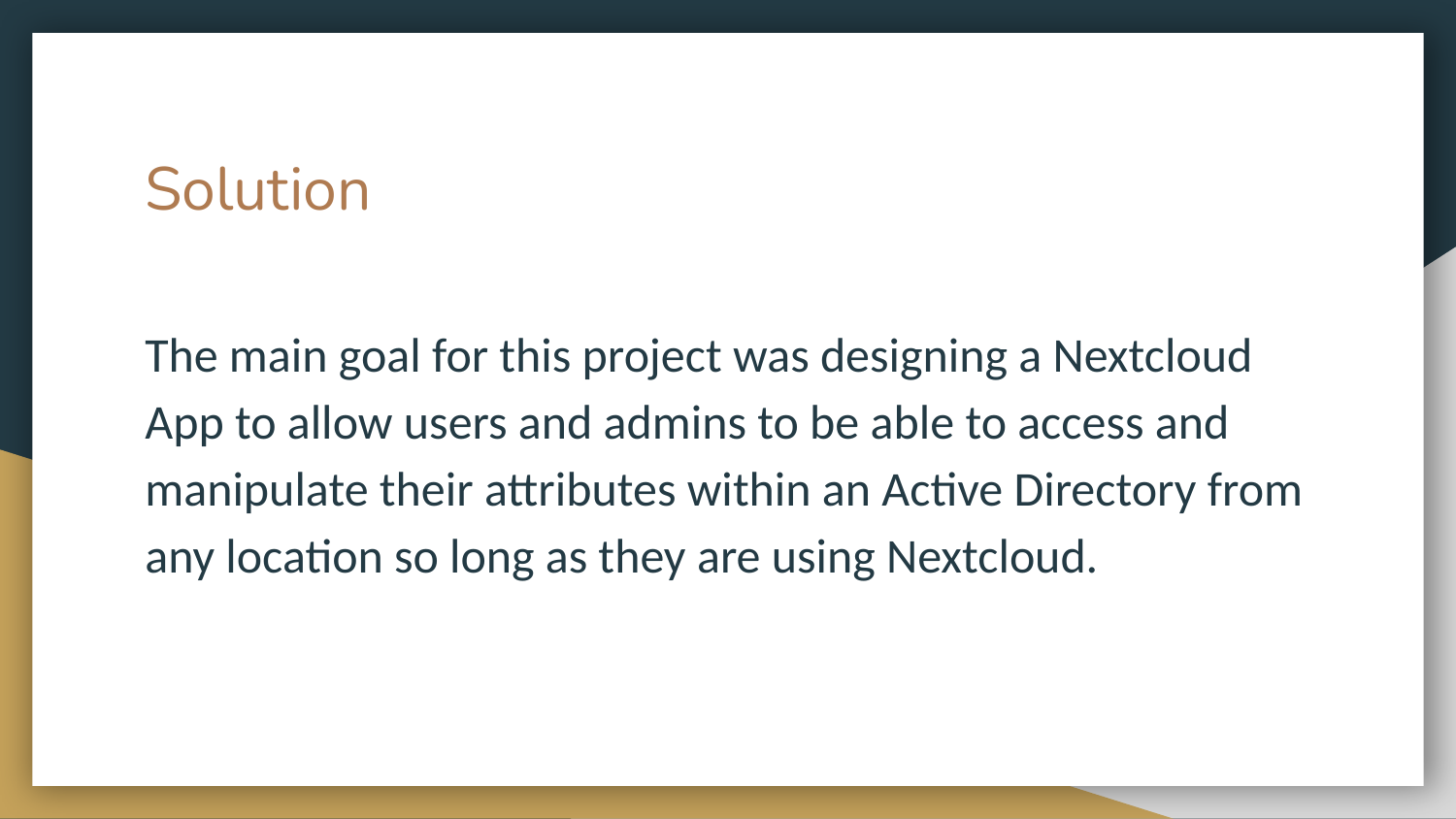

# Solution
The main goal for this project was designing a Nextcloud App to allow users and admins to be able to access and manipulate their attributes within an Active Directory from any location so long as they are using Nextcloud.